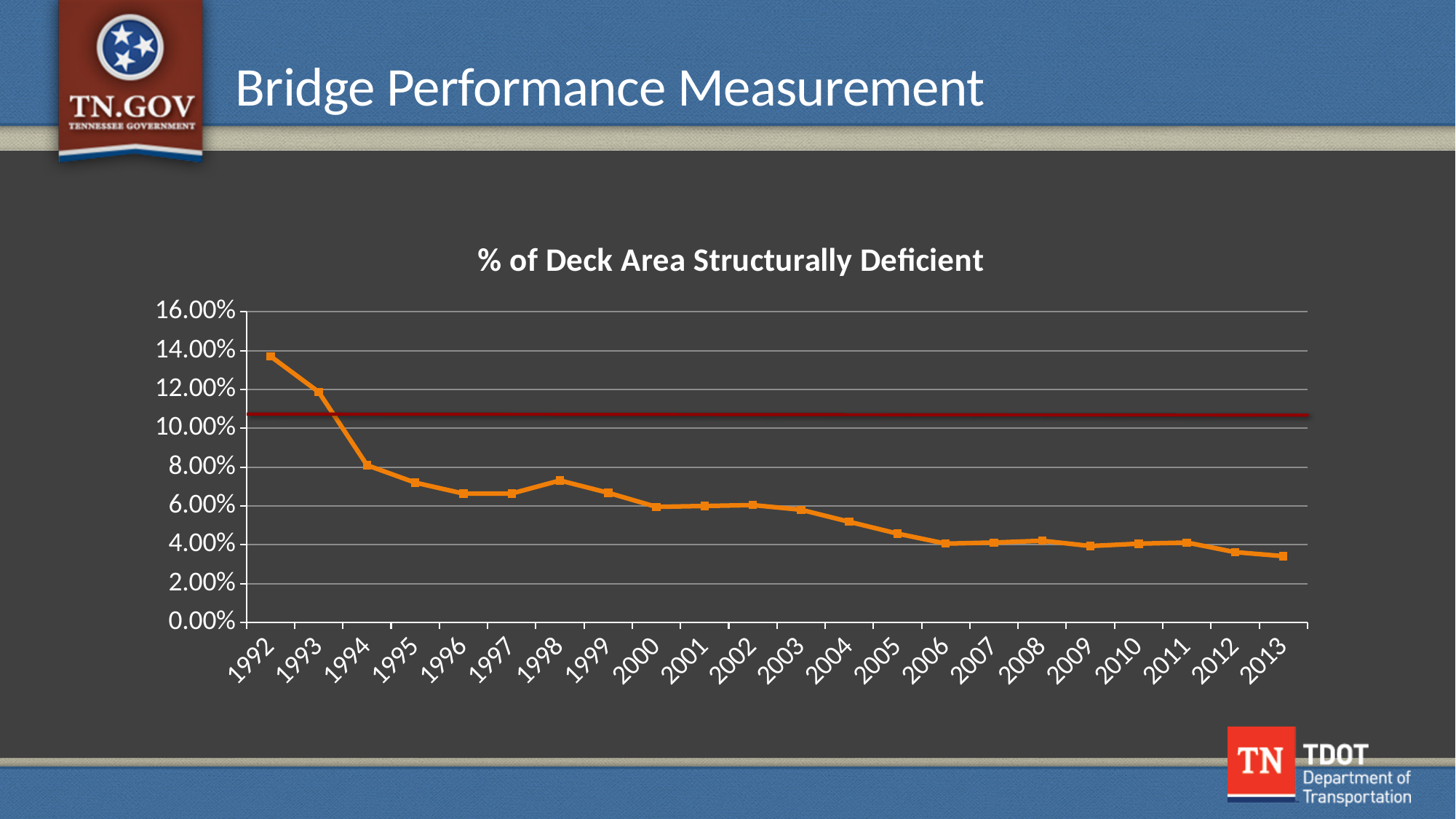

# Bridge Performance Measurement

### Chart: % of Deck Area Structurally Deficient

| Category | Structurally Deficient |
|---|---|
| 1992 | 0.1371319520174482 |
| 1993 | 0.11869436201780416 |
| 1994 | 0.08101604278074866 |
| 1995 | 0.07203728362183755 |
| 1996 | 0.0664026402640264 |
| 1997 | 0.06643311275463865 |
| 1998 | 0.07314551563711554 |
| 1999 | 0.06682883113557803 |
| 2000 | 0.059563119126238254 |
| 2001 | 0.060025380710659895 |
| 2002 | 0.06048387096774194 |
| 2003 | 0.05808239889126874 |
| 2004 | 0.05188326265901721 |
| 2005 | 0.0457825329684001 |
| 2006 | 0.04062422591032945 |
| 2007 | 0.04120777131543126 |
| 2008 | 0.0421234142135731 |
| 2009 | 0.03941857600394186 |
| 2010 | 0.0406003937007874 |
| 2011 | 0.041191614564178004 |
| 2012 | 0.03623718887262079 |
| 2013 | 0.03419425245543834 |